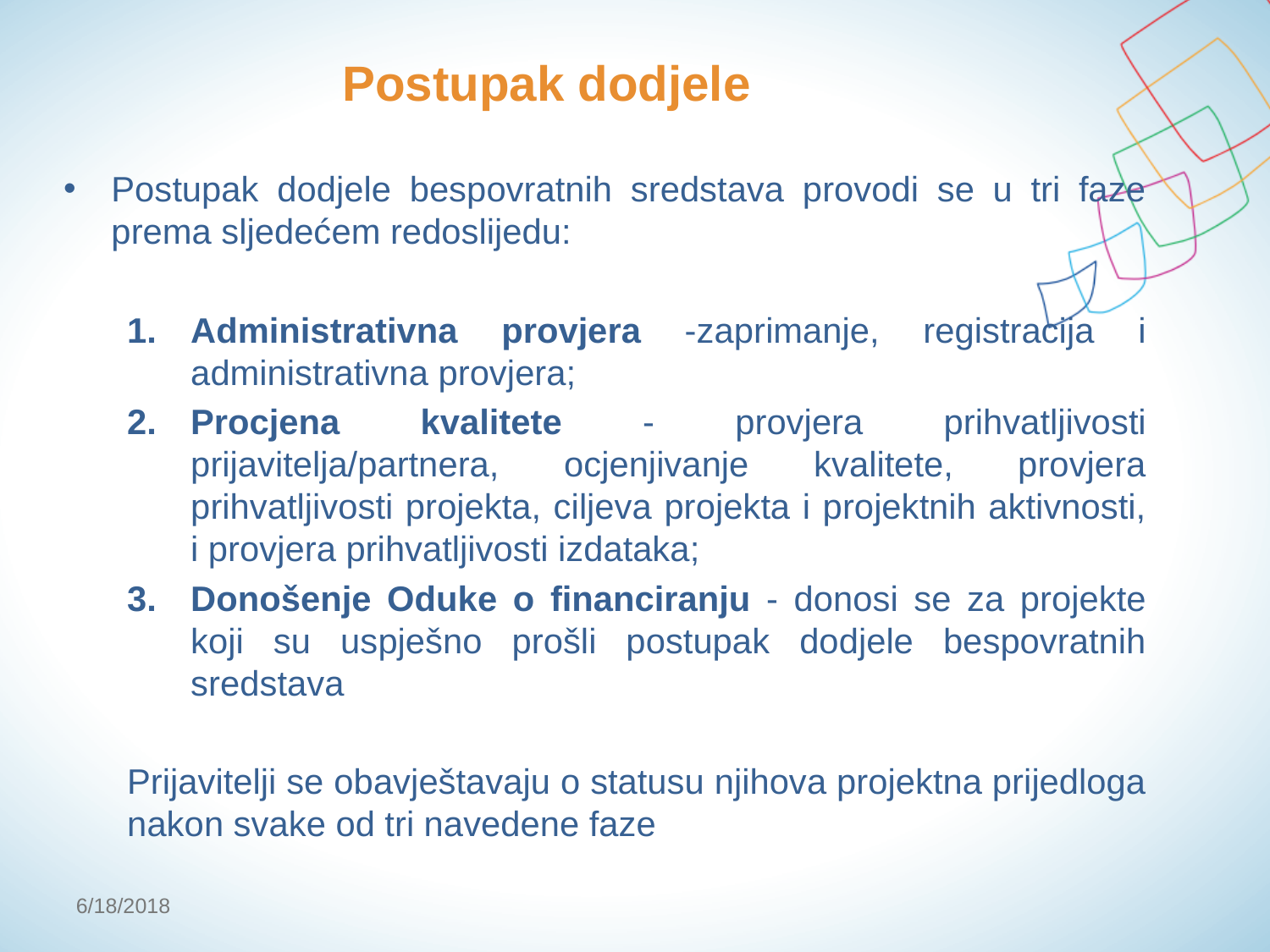

# Postupak dodjele
Postupak dodjele bespovratnih sredstava provodi se u tri faze prema sljedećem redoslijedu:

Administrativna provjera -zaprimanje, registracija i administrativna provjera;
Procjena kvalitete - provjera prihvatljivosti prijavitelja/partnera, ocjenjivanje kvalitete, provjera prihvatljivosti projekta, ciljeva projekta i projektnih aktivnosti, i provjera prihvatljivosti izdataka;
Donošenje Oduke o financiranju - donosi se za projekte koji su uspješno prošli postupak dodjele bespovratnih sredstava

Prijavitelji se obavještavaju o statusu njihova projektna prijedloga nakon svake od tri navedene faze